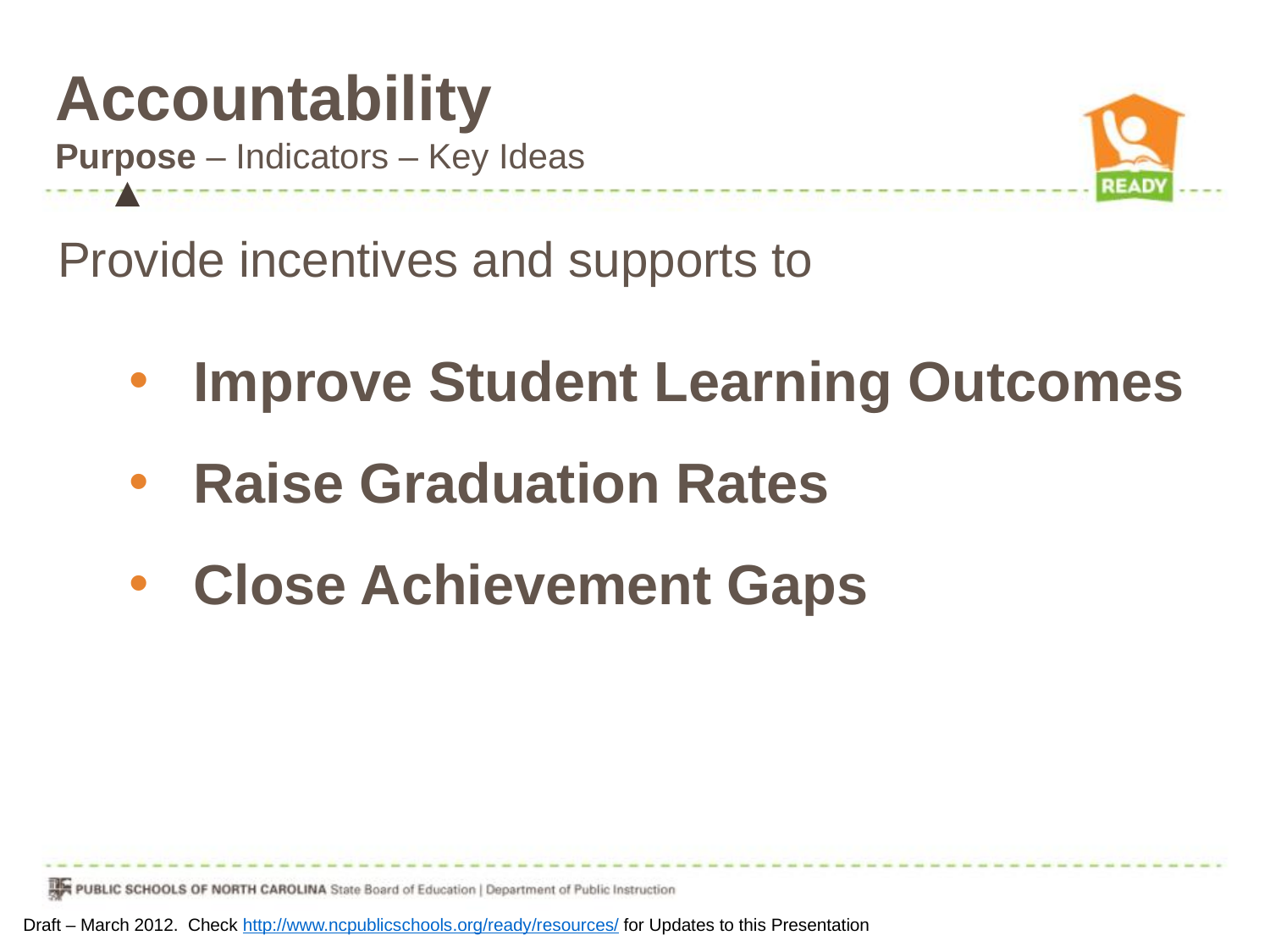

# Accountability Purpose – Indicators – Key Ideas
▲
Provide incentives and supports to
Improve Student Learning Outcomes
Raise Graduation Rates
Close Achievement Gaps